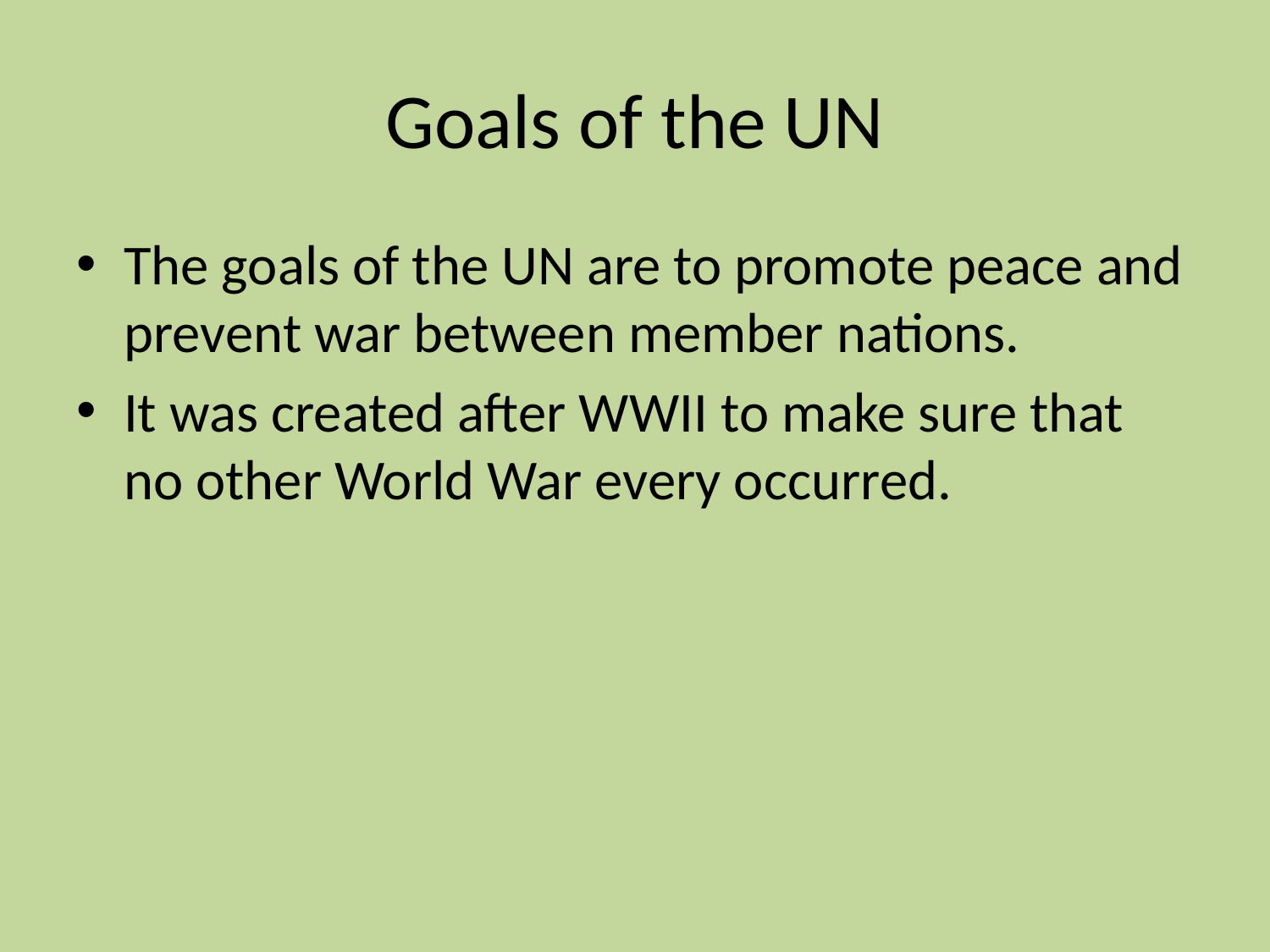

# Goals of the UN
The goals of the UN are to promote peace and prevent war between member nations.
It was created after WWII to make sure that no other World War every occurred.